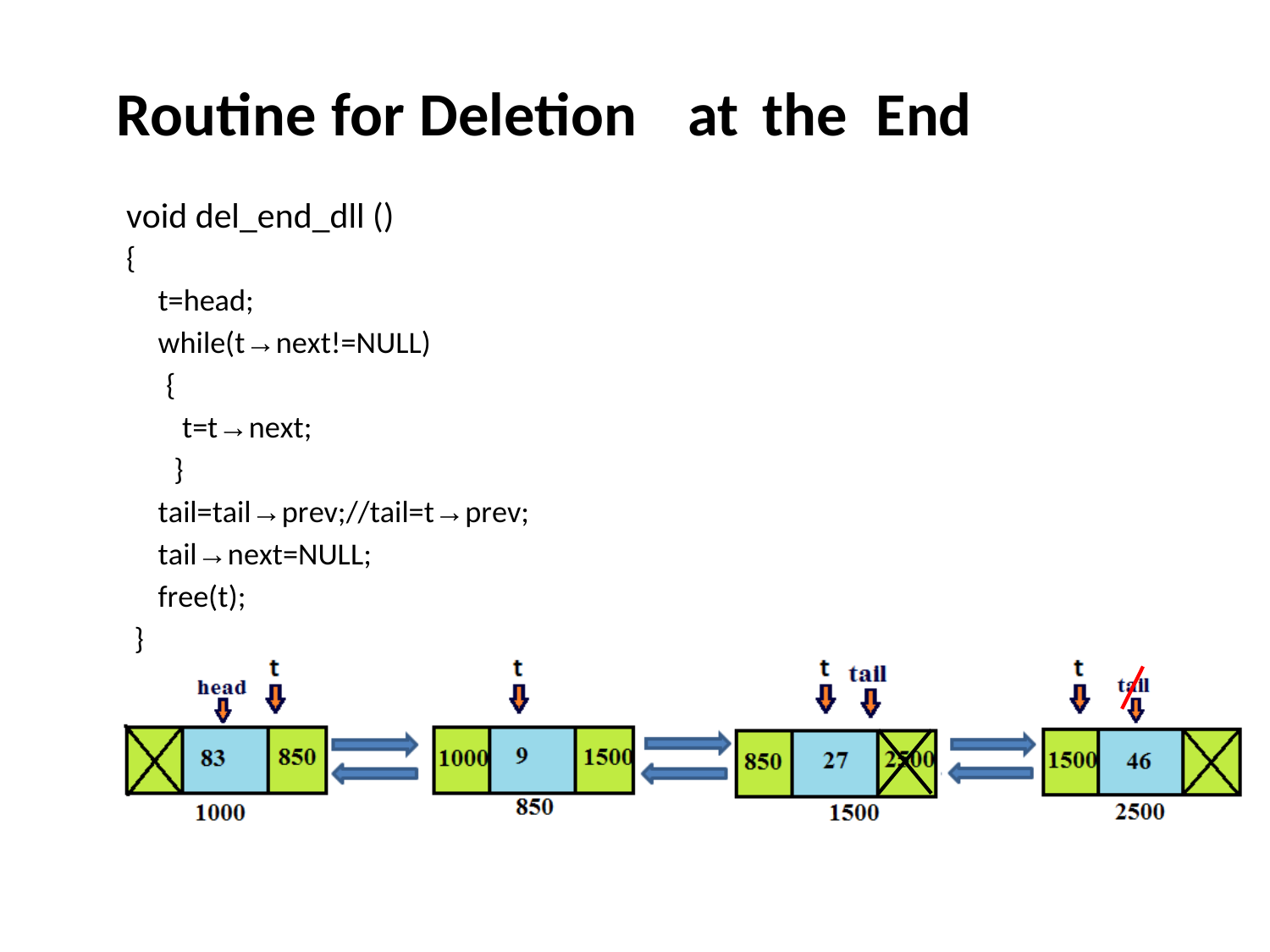

Routine for Deletion
void del_end_dll ()
{
t=head;
while(t→next!=NULL)
{
t=t→next;
}
tail=tail→prev;//tail=t→prev;
tail→next=NULL;
free(t);
}
at
the
End